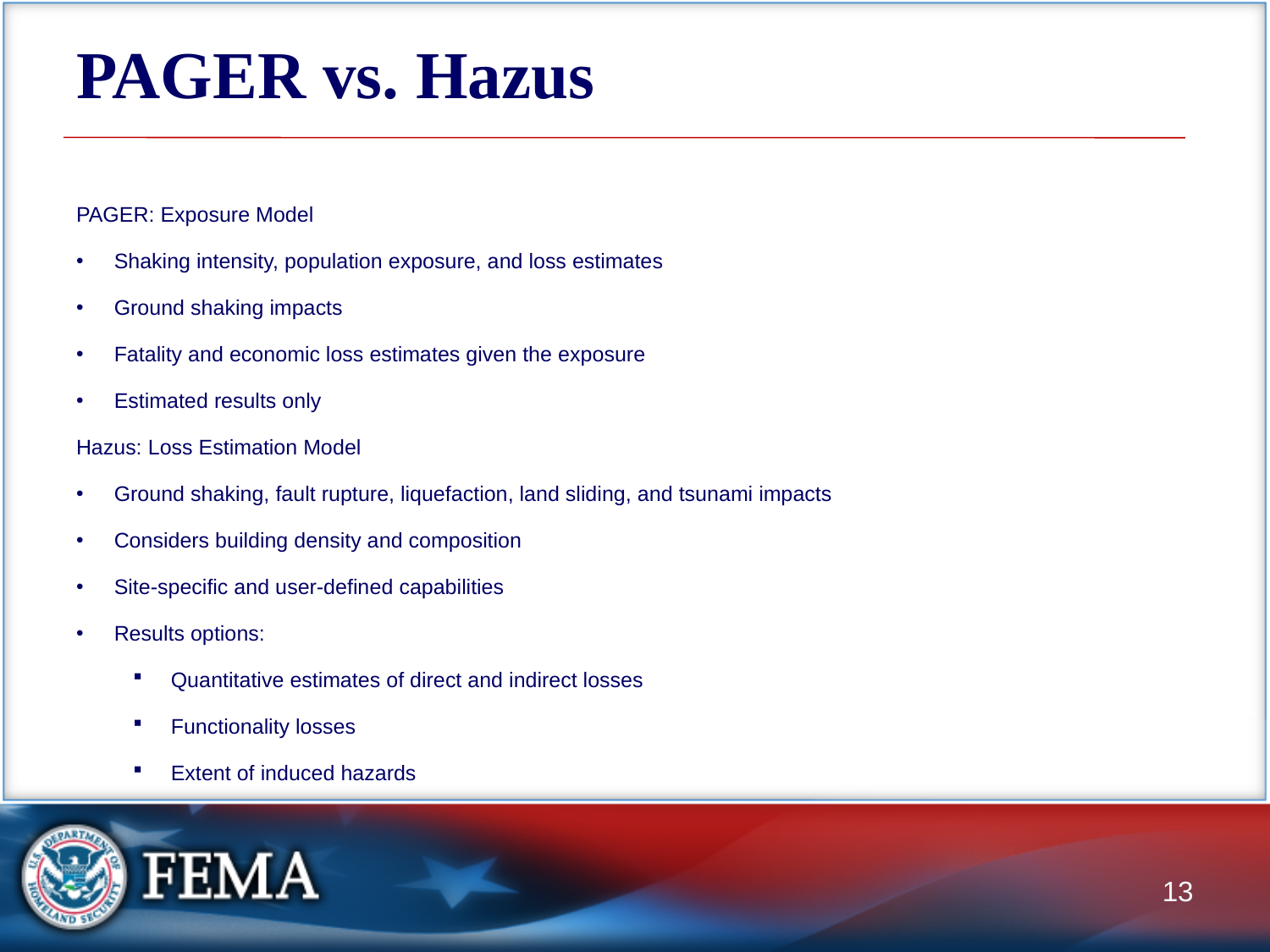

# PAGER vs. Hazus

PAGER: Exposure Model
Shaking intensity, population exposure, and loss estimates
Ground shaking impacts
Fatality and economic loss estimates given the exposure
Estimated results only
Hazus: Loss Estimation Model
Ground shaking, fault rupture, liquefaction, land sliding, and tsunami impacts
Considers building density and composition
Site-specific and user-defined capabilities
Results options:
Quantitative estimates of direct and indirect losses
Functionality losses
Extent of induced hazards
13